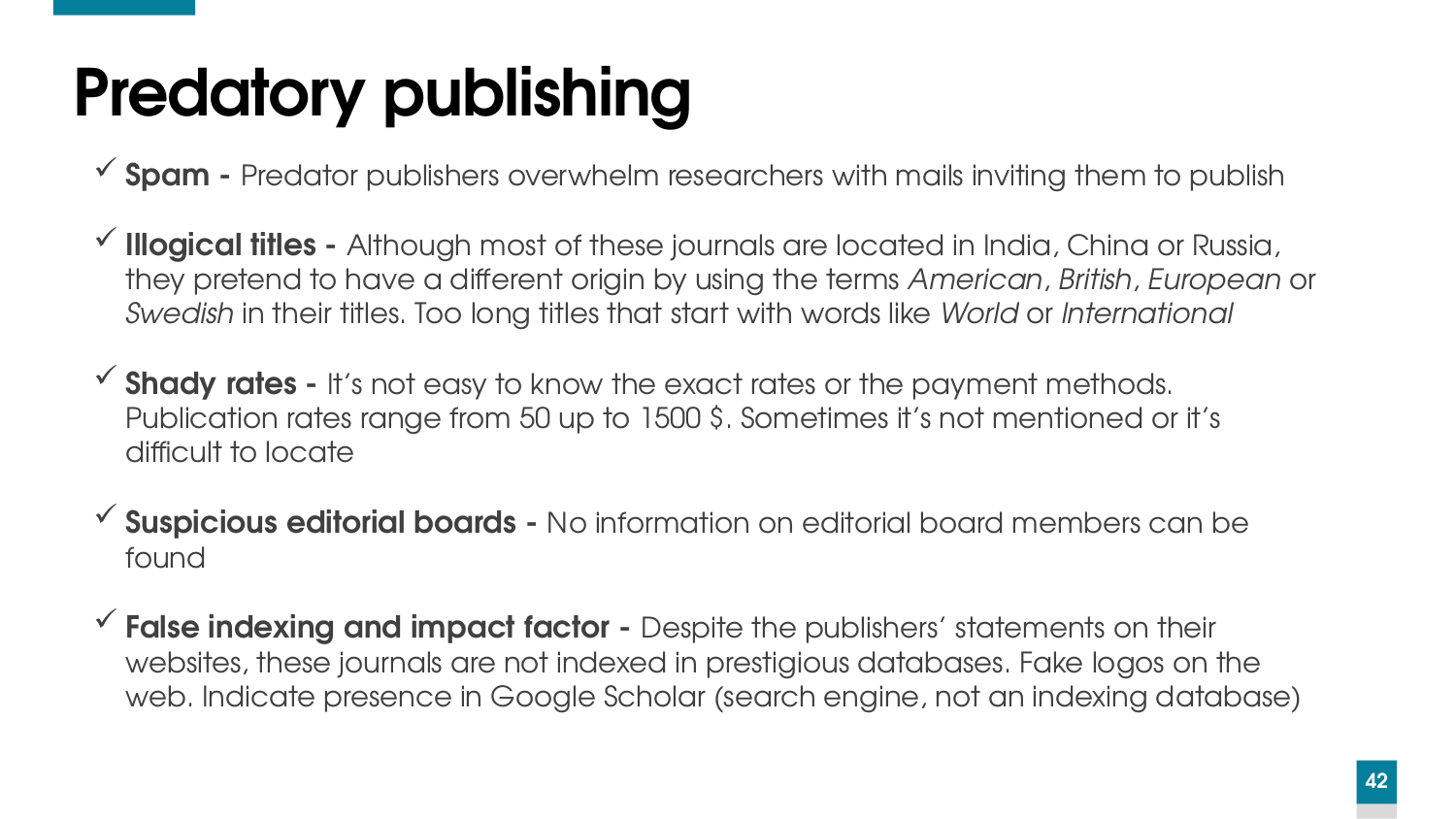

# Predatory publishing
Spam - Predator publishers overwhelm researchers with mails inviting them to publish
Illogical titles - Although most of these journals are located in India, China or Russia, they pretend to have a different origin by using the terms American, British, European or Swedish in their titles. Too long titles that start with words like World or International
Shady rates - It’s not easy to know the exact rates or the payment methods. Publication rates range from 50 up to 1500 $. Sometimes it’s not mentioned or it’s difficult to locate
Suspicious editorial boards - No information on editorial board members can be found
False indexing and impact factor - Despite the publishers’ statements on their websites, these journals are not indexed in prestigious databases. Fake logos on the web. Indicate presence in Google Scholar (search engine, not an indexing database)